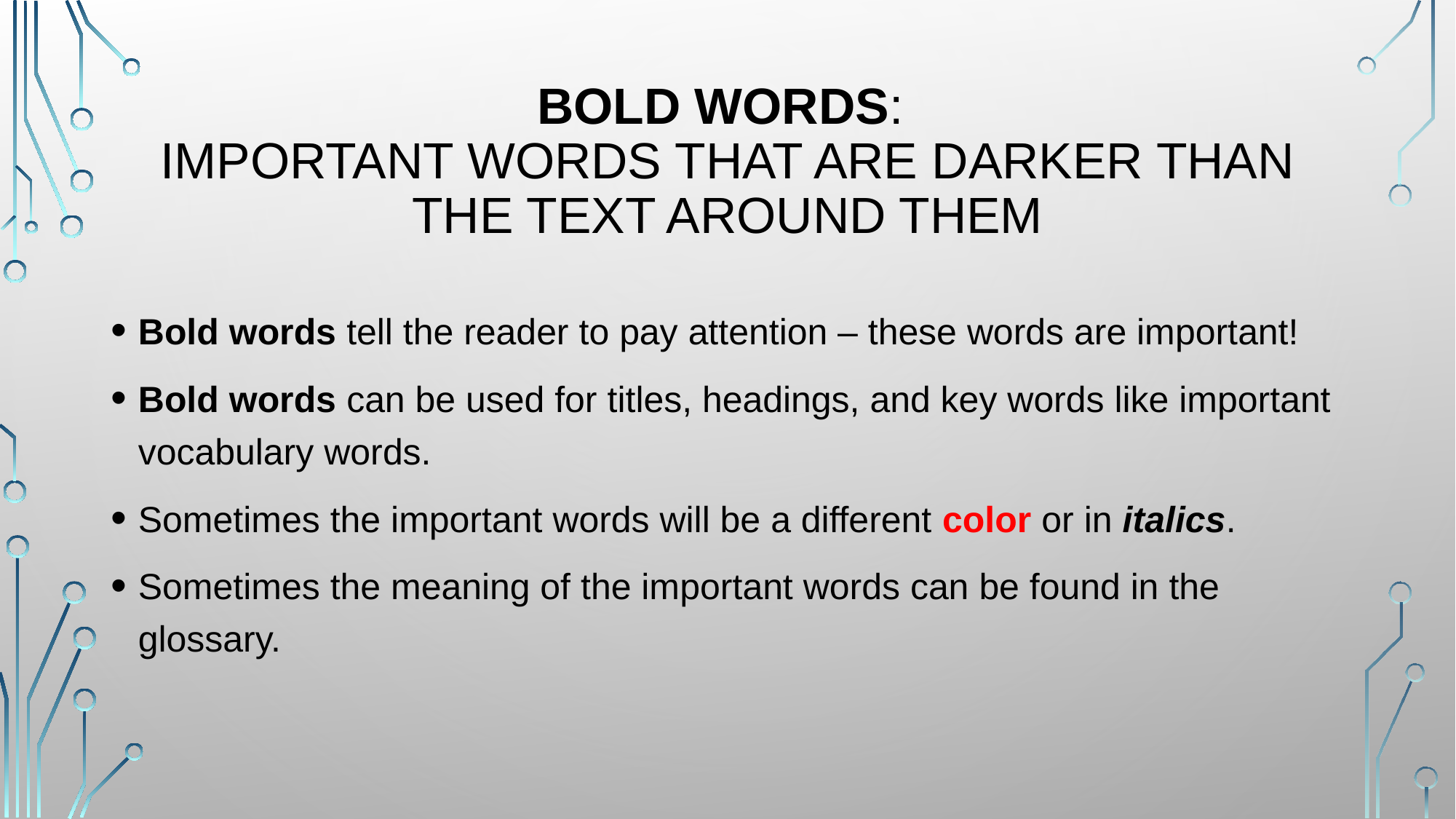

# Bold Words: important words that are darker than the text around them
Bold words tell the reader to pay attention – these words are important!
Bold words can be used for titles, headings, and key words like important vocabulary words.
Sometimes the important words will be a different color or in italics.
Sometimes the meaning of the important words can be found in the glossary.